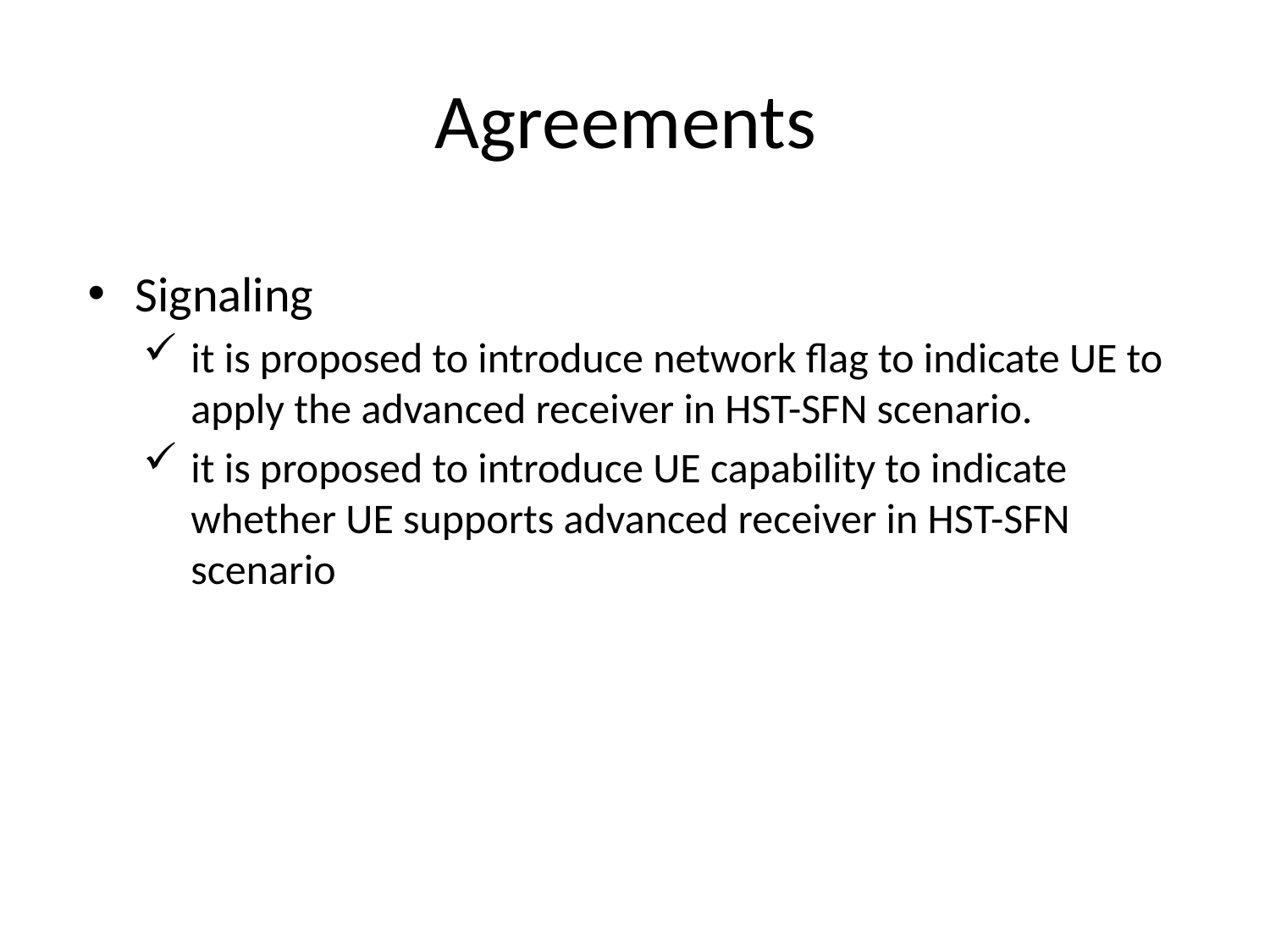

# Agreements
Signaling
it is proposed to introduce network flag to indicate UE to apply the advanced receiver in HST-SFN scenario.
it is proposed to introduce UE capability to indicate whether UE supports advanced receiver in HST-SFN scenario